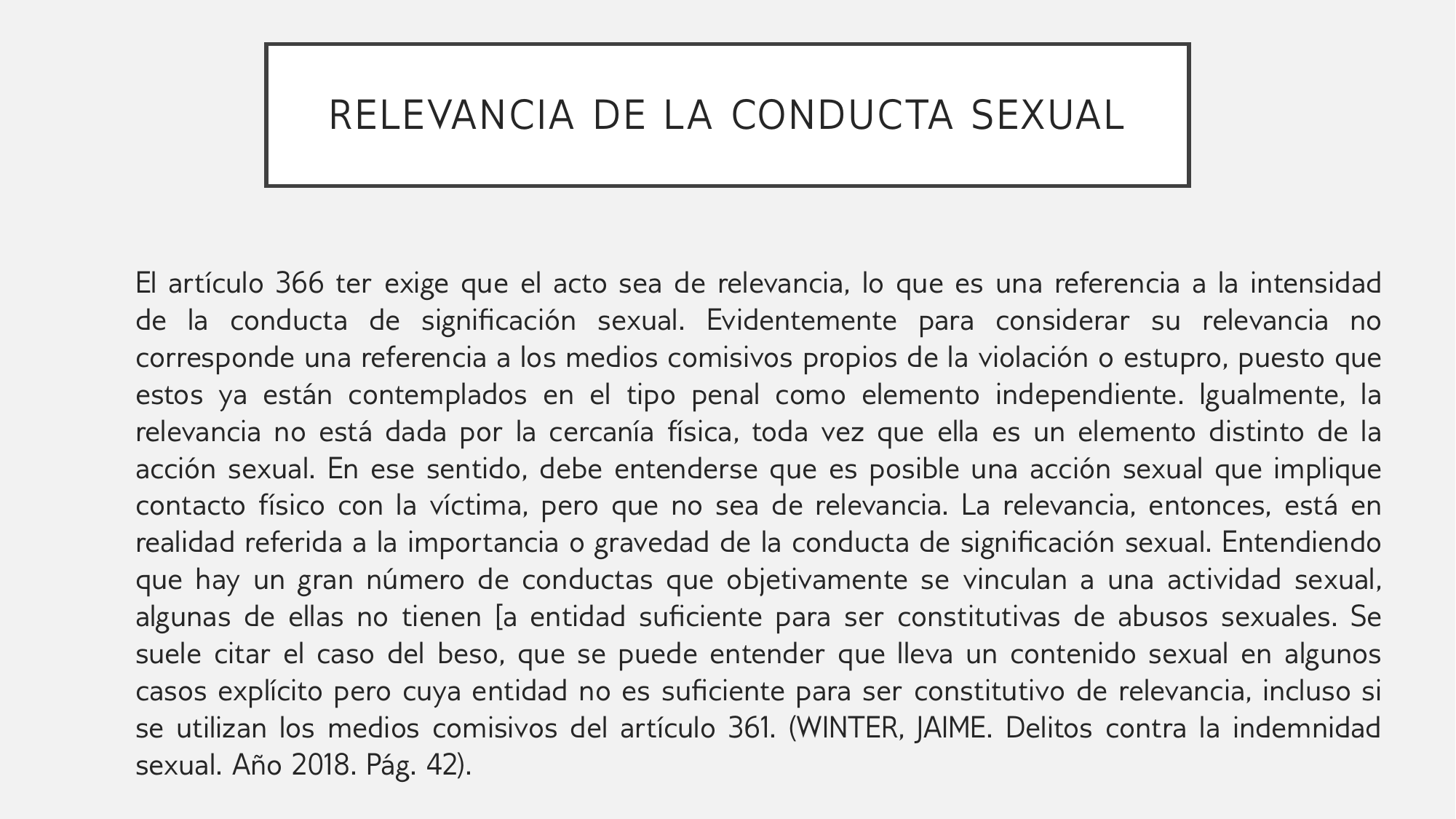

# Relevancia de la conducta sexual
El artículo 366 ter exige que el acto sea de relevancia, lo que es una referencia a la intensidad de la conducta de significación sexual. Evidentemente para considerar su relevancia no corresponde una referencia a los medios comisivos propios de la violación o estupro, puesto que estos ya están contemplados en el tipo penal como elemento independiente. Igualmente, la relevancia no está dada por la cercanía física, toda vez que ella es un elemento distinto de la acción sexual. En ese sentido, debe entenderse que es posible una acción sexual que implique contacto físico con la víctima, pero que no sea de relevancia. La relevancia, entonces, está en realidad referida a la importancia o gravedad de la conducta de significación sexual. Entendiendo que hay un gran número de conductas que objetivamente se vinculan a una actividad sexual, algunas de ellas no tienen [a entidad suficiente para ser constitutivas de abusos sexuales. Se suele citar el caso del beso, que se puede entender que lleva un contenido sexual en algunos casos explícito pero cuya entidad no es suficiente para ser constitutivo de relevancia, incluso si se utilizan los medios comisivos del artículo 361. (WINTER, JAIME. Delitos contra la indemnidad sexual. Año 2018. Pág. 42).